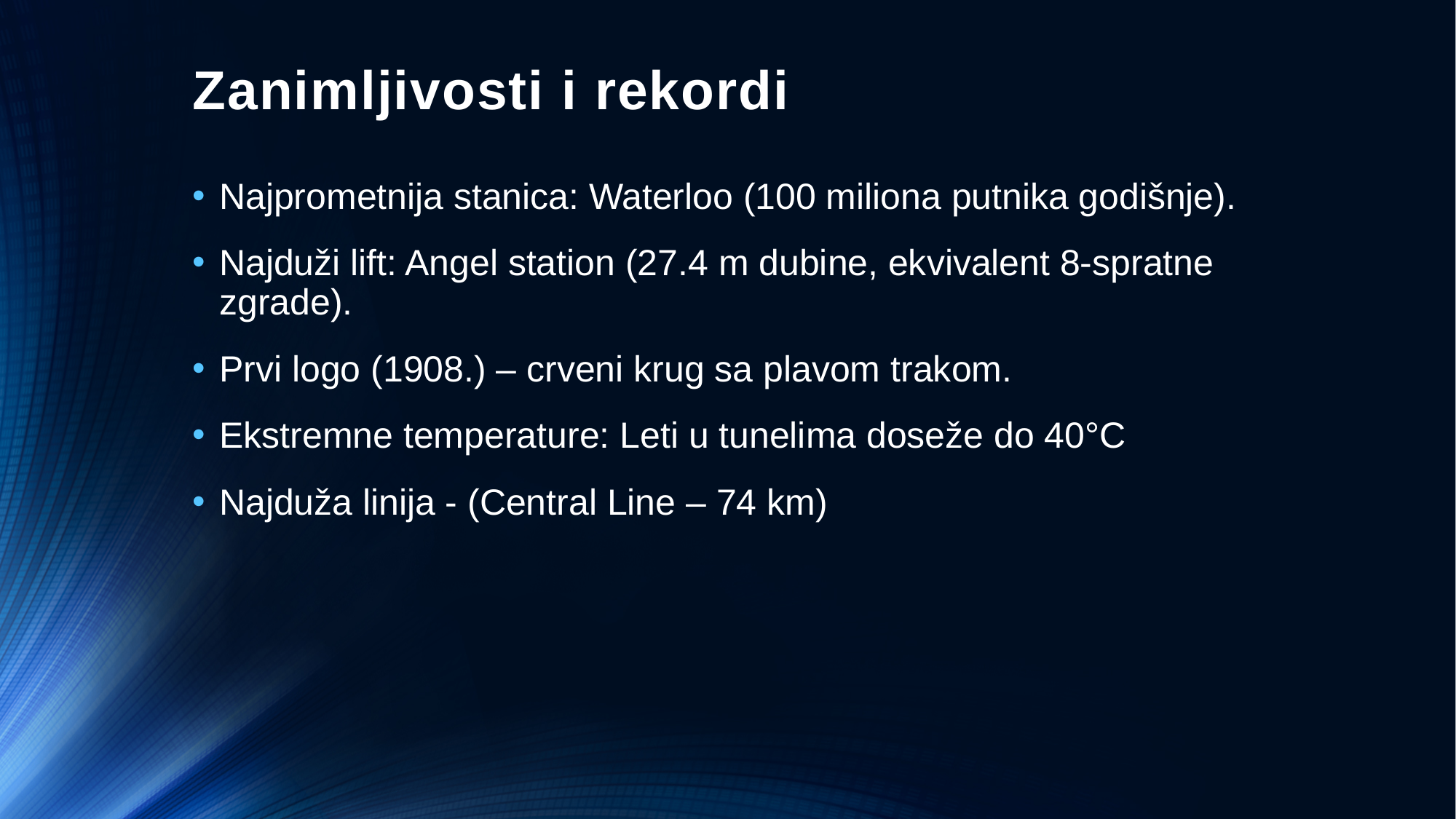

# Zanimljivosti i rekordi
Najprometnija stanica: Waterloo (100 miliona putnika godišnje).
Najduži lift: Angel station (27.4 m dubine, ekvivalent 8-spratne zgrade).
Prvi logo (1908.) – crveni krug sa plavom trakom.
Ekstremne temperature: Leti u tunelima doseže do 40°C
Najduža linija - (Central Line – 74 km)